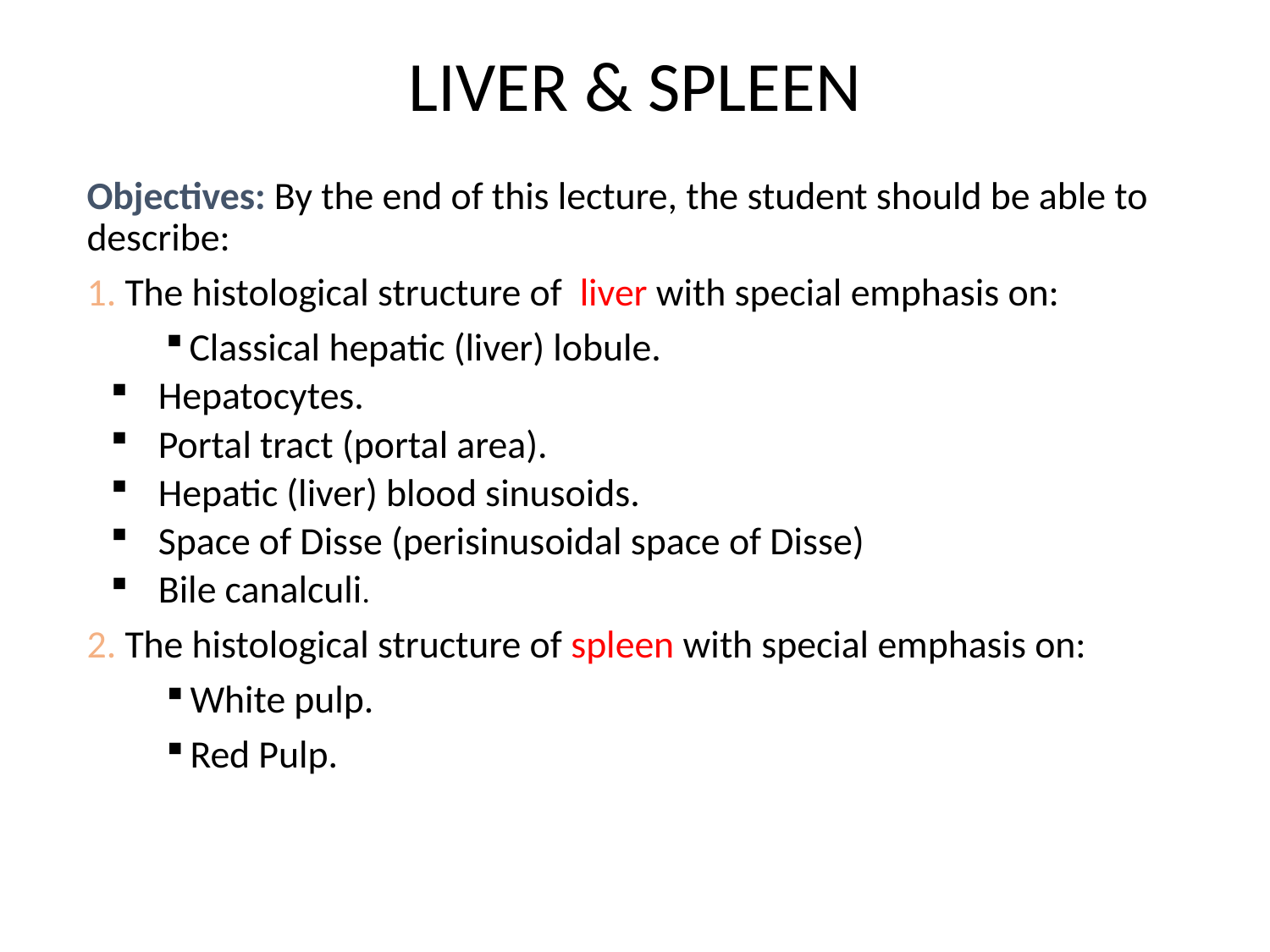

# LIVER & SPLEEN
Objectives: By the end of this lecture, the student should be able to describe:
1. The histological structure of  liver with special emphasis on:
Classical hepatic (liver) lobule.
Hepatocytes.
Portal tract (portal area).
Hepatic (liver) blood sinusoids.
Space of Disse (perisinusoidal space of Disse)
Bile canalculi.
2. The histological structure of spleen with special emphasis on:
White pulp.
Red Pulp.